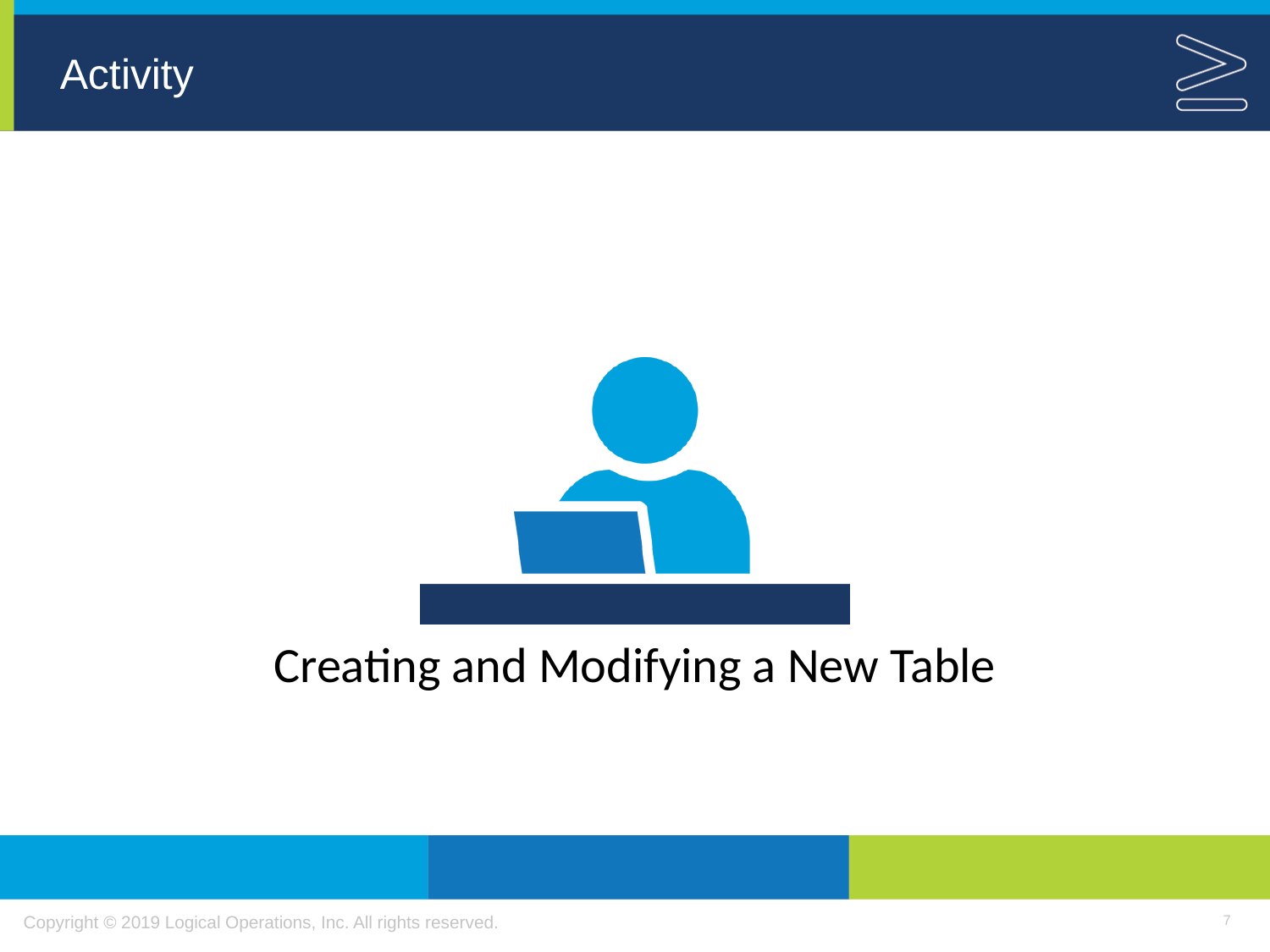

Creating and Modifying a New Table
7